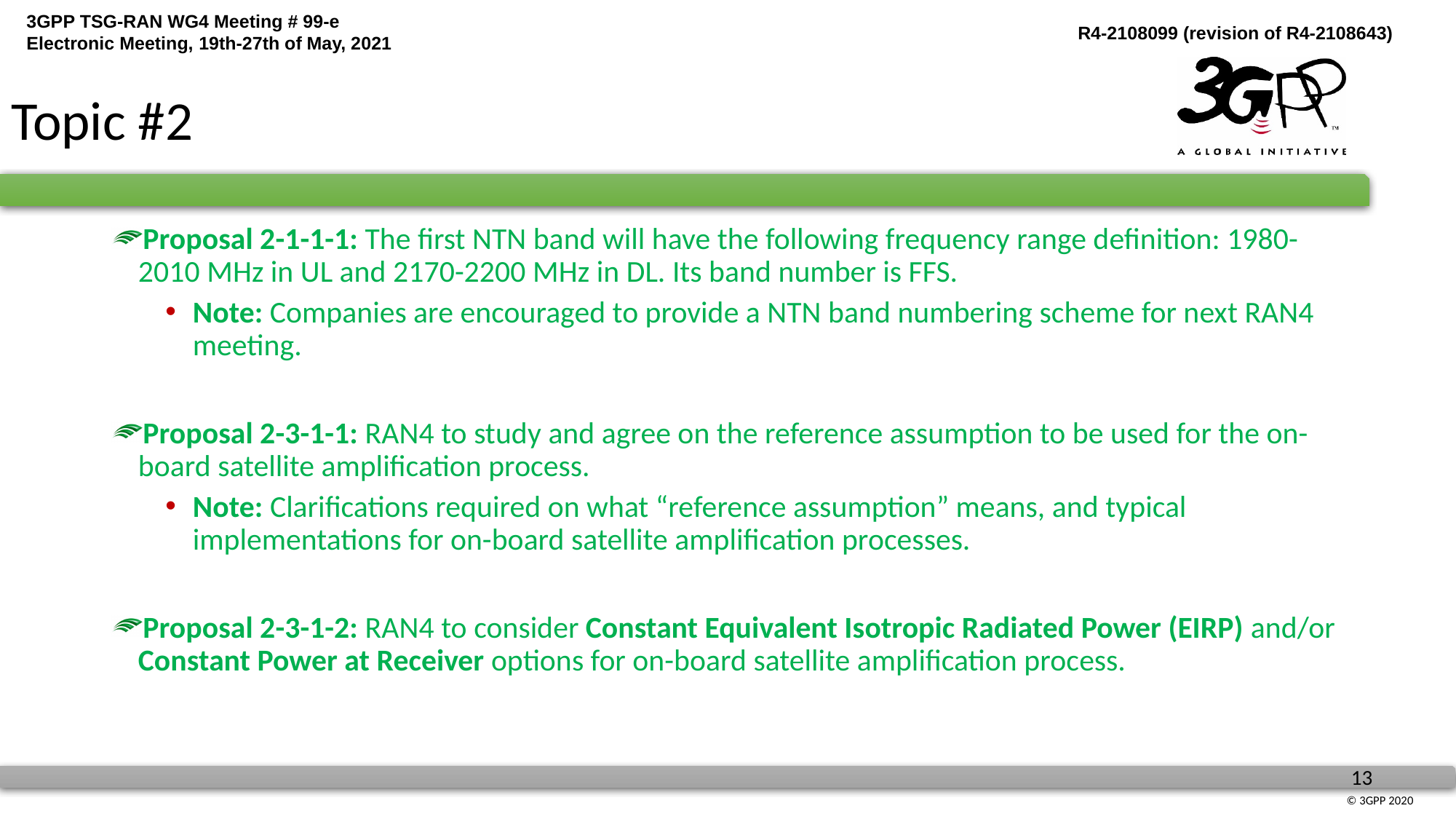

# Topic #2
Proposal 2-1-1-1: The first NTN band will have the following frequency range definition: 1980-2010 MHz in UL and 2170-2200 MHz in DL. Its band number is FFS.
Note: Companies are encouraged to provide a NTN band numbering scheme for next RAN4 meeting.

Proposal 2-3-1-1: RAN4 to study and agree on the reference assumption to be used for the on-board satellite amplification process.
Note: Clarifications required on what “reference assumption” means, and typical implementations for on-board satellite amplification processes.

Proposal 2-3-1-2: RAN4 to consider Constant Equivalent Isotropic Radiated Power (EIRP) and/or Constant Power at Receiver options for on-board satellite amplification process.